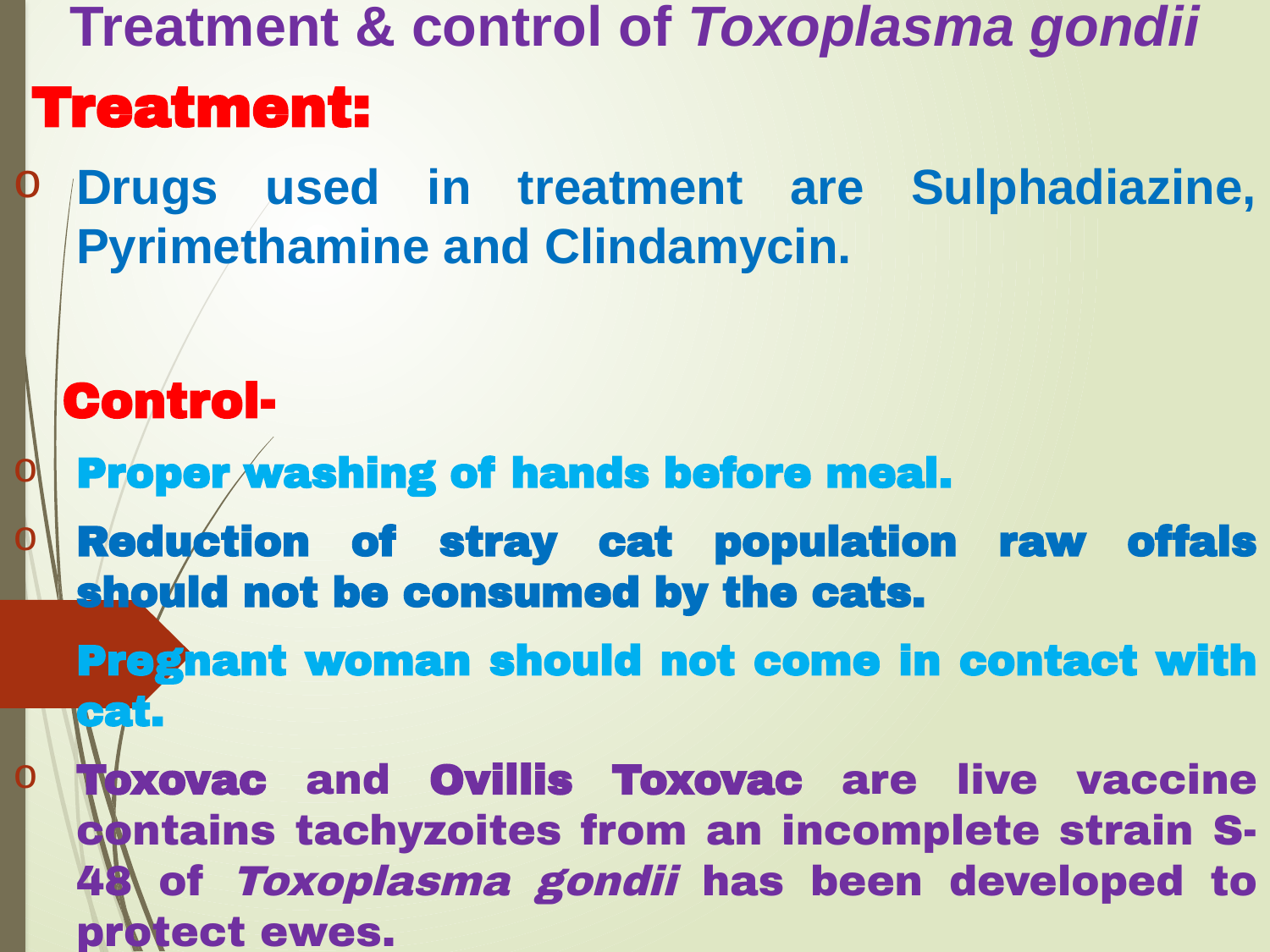

# Treatment & control of Toxoplasma gondii
 Treatment:
Drugs used in treatment are Sulphadiazine, Pyrimethamine and Clindamycin.

   Control-
Proper washing of hands before meal.
Reduction of stray cat population raw offals should not be consumed by the cats.
Pregnant woman should not come in contact with cat.
Toxovac and Ovillis Toxovac are live vaccine contains tachyzoites from an incomplete strain S-48 of Toxoplasma gondii has been developed to protect ewes.